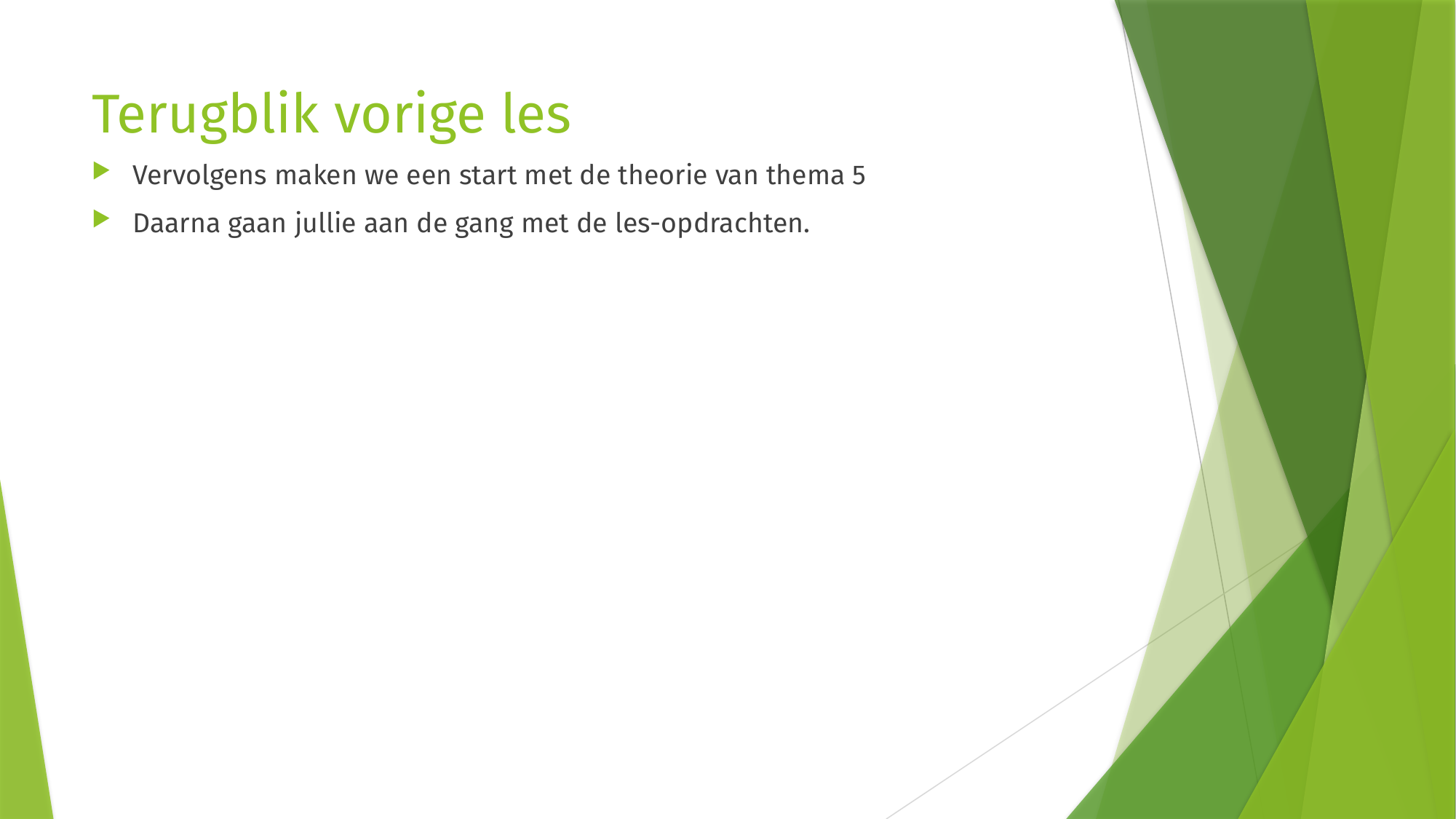

# Terugblik vorige les
Vervolgens maken we een start met de theorie van thema 5
Daarna gaan jullie aan de gang met de les-opdrachten.